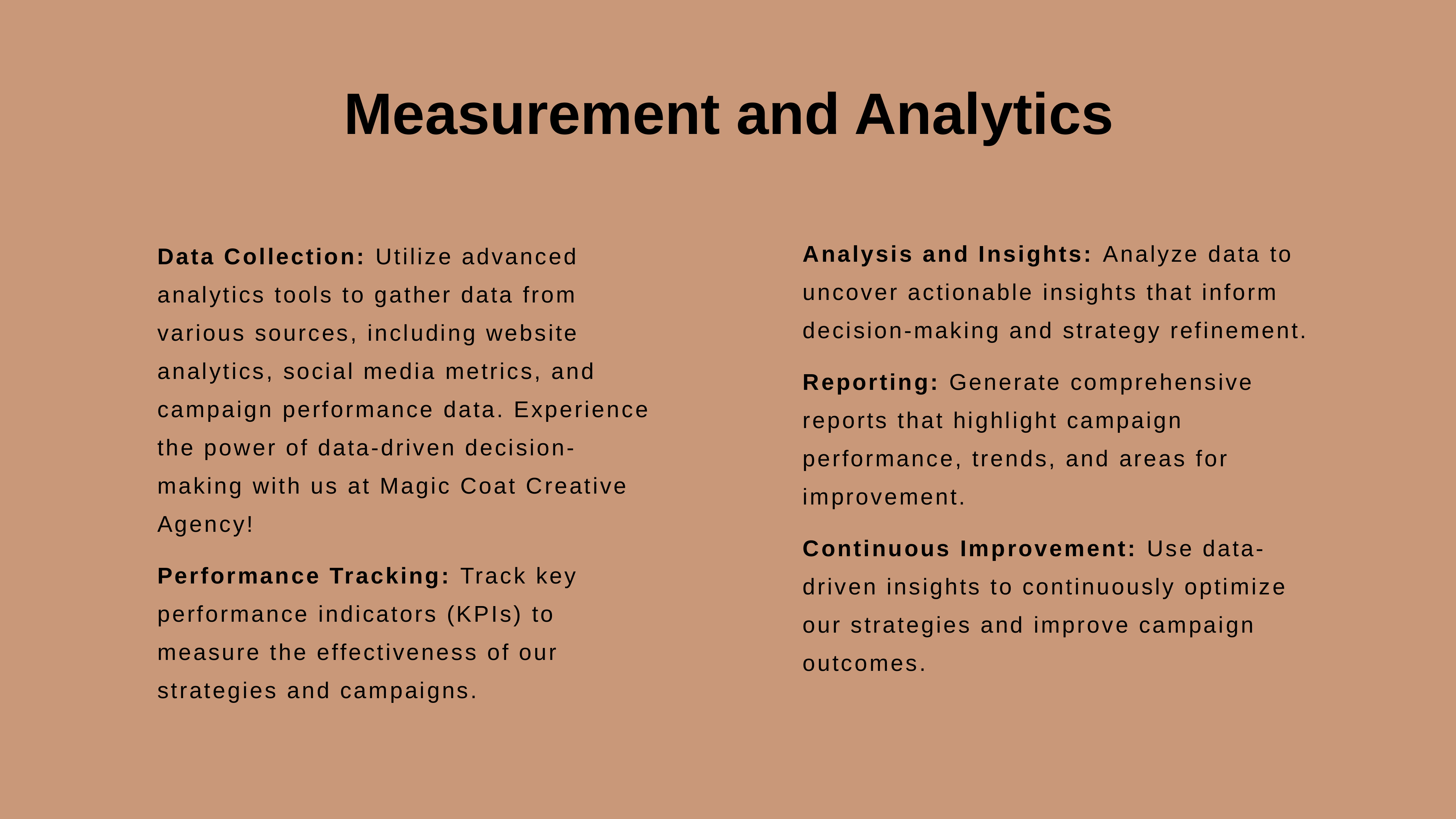

Measurement and Analytics
Analysis and Insights: Analyze data to uncover actionable insights that inform decision-making and strategy refinement.
Reporting: Generate comprehensive reports that highlight campaign performance, trends, and areas for improvement.
Continuous Improvement: Use data-driven insights to continuously optimize our strategies and improve campaign outcomes.
Data Collection: Utilize advanced analytics tools to gather data from various sources, including website analytics, social media metrics, and campaign performance data. Experience the power of data-driven decision-making with us at Magic Coat Creative Agency!
Performance Tracking: Track key performance indicators (KPIs) to measure the effectiveness of our strategies and campaigns.